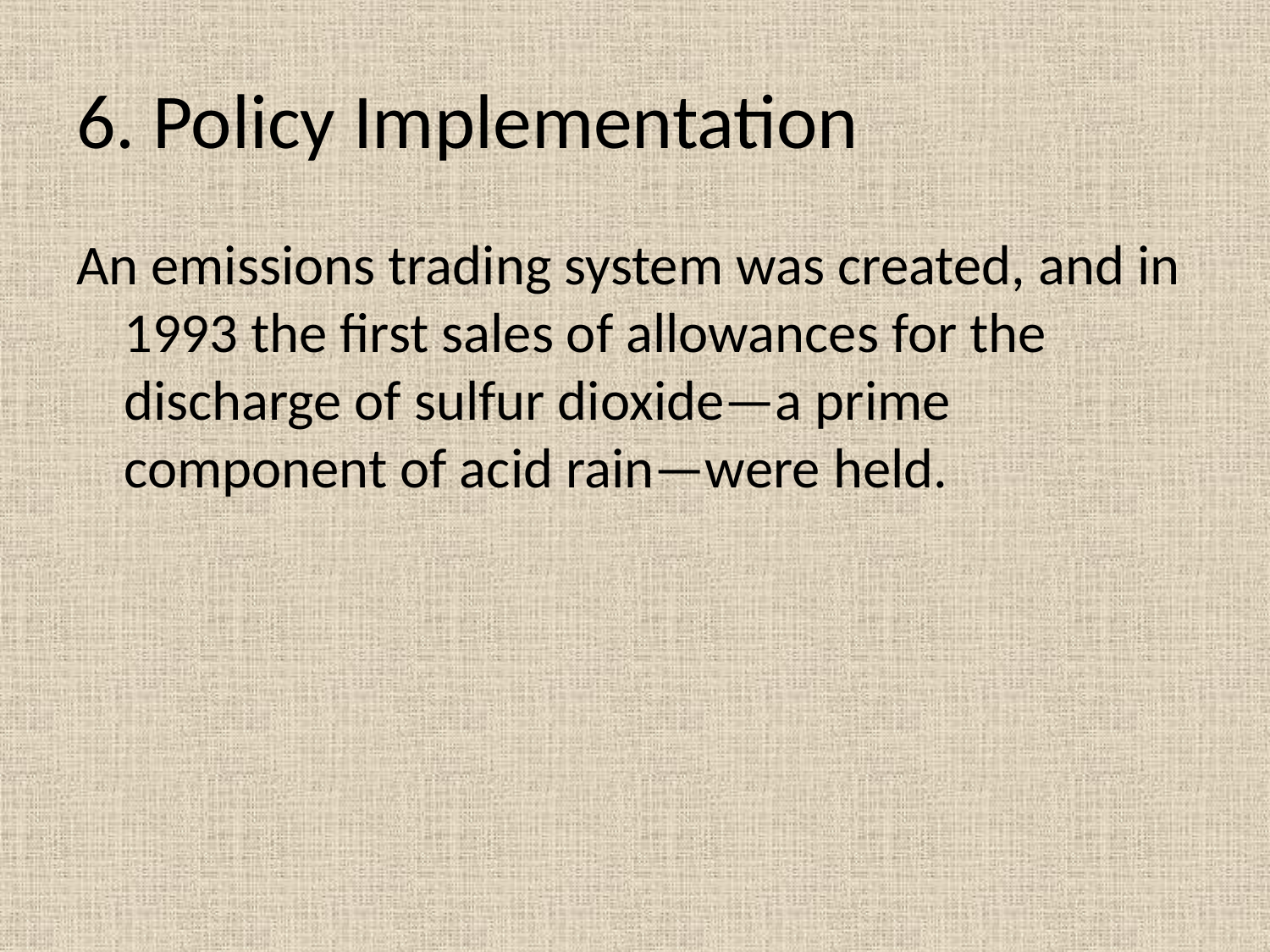

# 6. Policy Implementation
An emissions trading system was created, and in 1993 the first sales of allowances for the discharge of sulfur dioxide—a prime component of acid rain—were held.